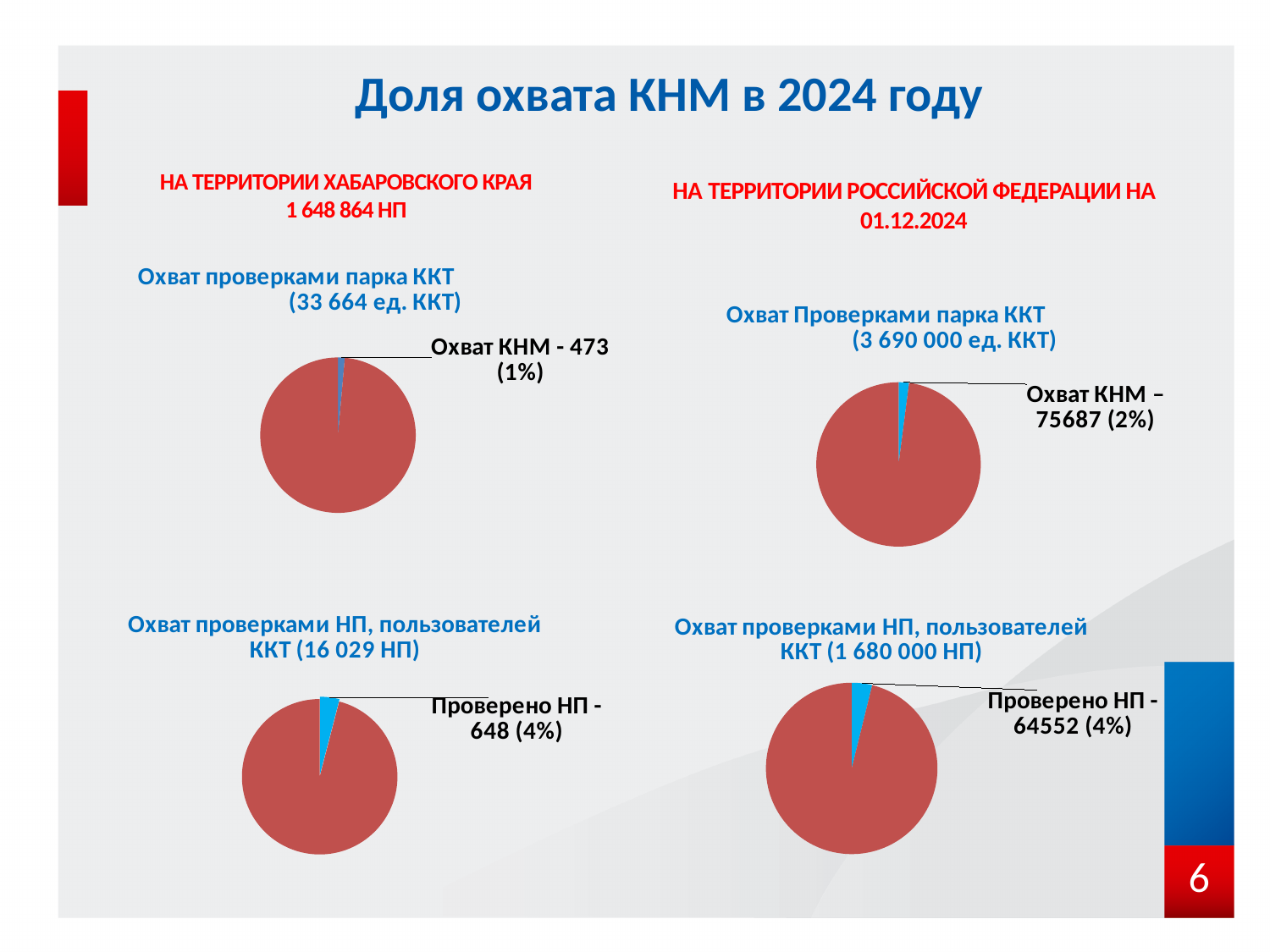

Доля охвата КНМ в 2024 году
На территории Хабаровского края
1 648 864 НП
На территории Российской федерации на 01.12.2024

### Chart: Охват проверками парка ККТ                               (33 664 ед. ККТ)

| Category | Охват проверками парка ККТ (33664 ед. ККТ) |
|---|---|
| Проверено ККТ | 473.0 |
| Не проверено ККТ | 33191.0 |

### Chart: Охват Проверками парка ККТ                           (3 690 000 ед. ККТ)

| Category | Охват Проверками парка ККТ (3 690 000) |
|---|---|
| Проверено ККТ | 75687.0 |
| Не проверено ККТ | 3614313.0 |

### Chart: Охват проверками НП, пользователей ККТ (16 029 НП)

| Category | Охват проверками НП, пользователей ККТ (16029 НП) |
|---|---|
| Проверено НП | 648.0 |
| Не проверено НП | 15381.0 |

### Chart:

| Category | Охват проверками НП, пользователей ККТ (1 680 000 НП) |
|---|---|
| Проверено НП | 64552.0 |
| Не проверено НП | 1615448.0 |
6